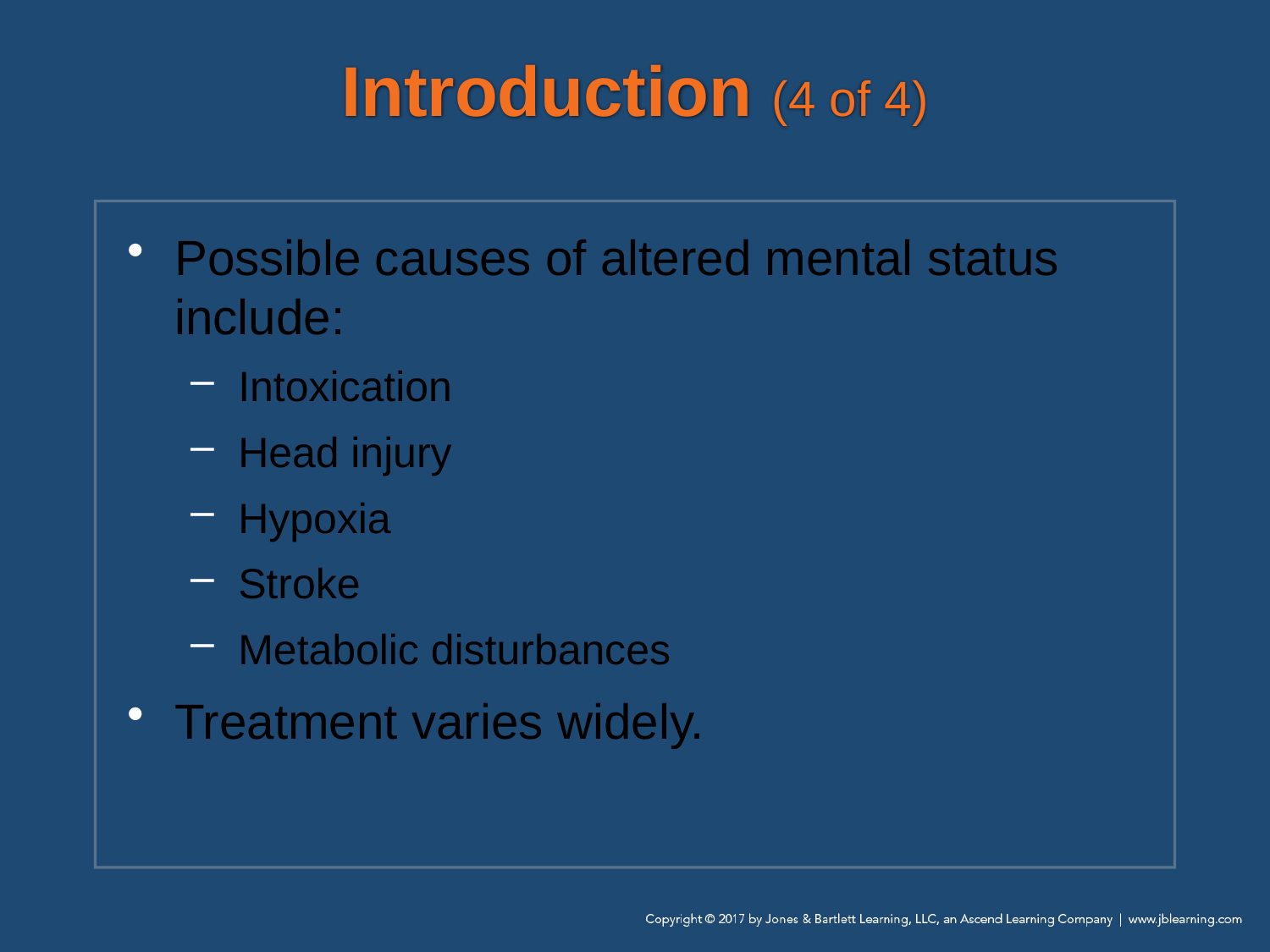

# Introduction (4 of 4)
Possible causes of altered mental status include:
Intoxication
Head injury
Hypoxia
Stroke
Metabolic disturbances
Treatment varies widely.